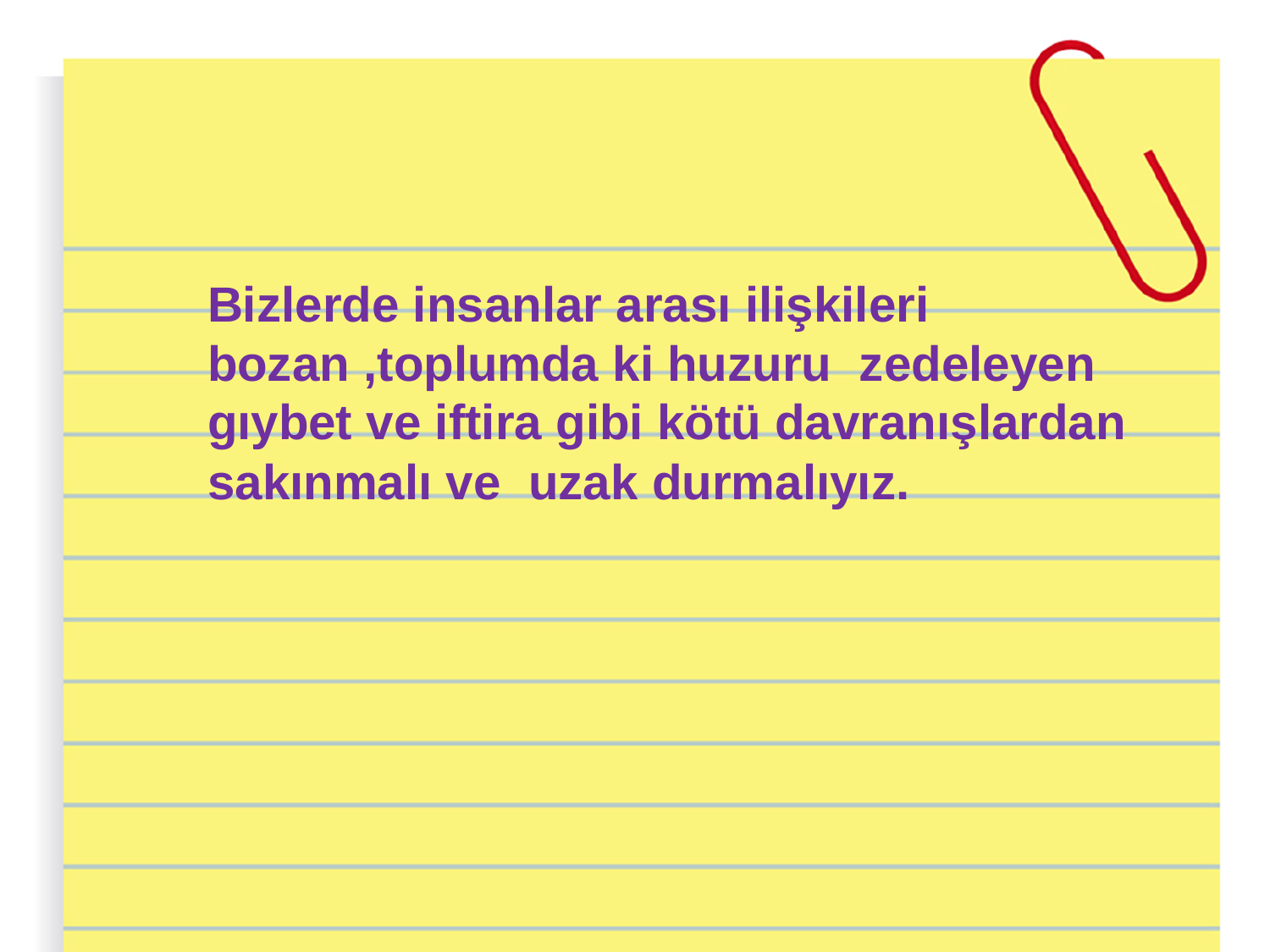

Bizlerde insanlar arası ilişkileri bozan ,toplumda ki huzuru  zedeleyen gıybet ve iftira gibi kötü davranışlardan sakınmalı ve  uzak durmalıyız.